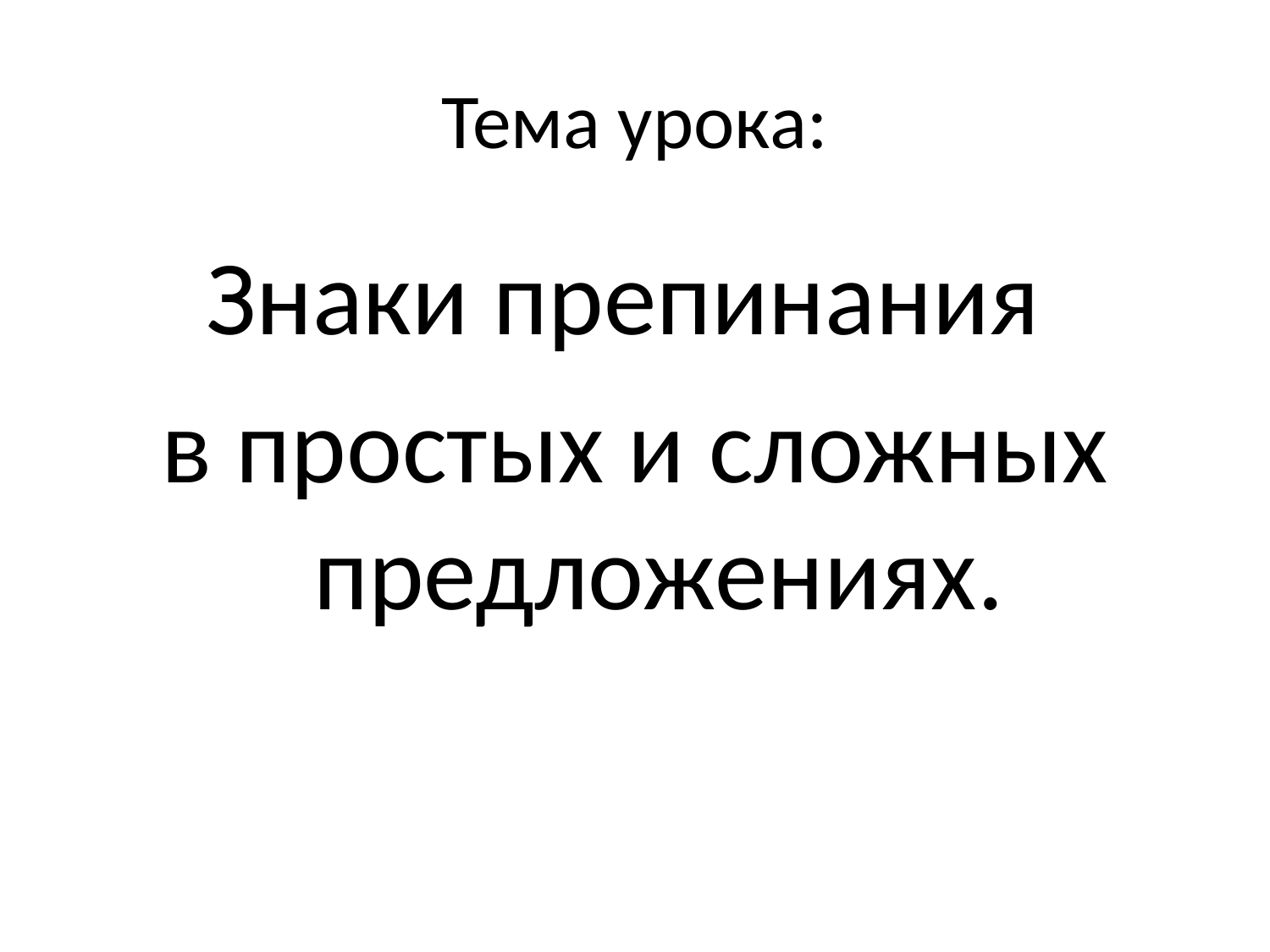

# Тема урока:
Знаки препинания
в простых и сложных предложениях.